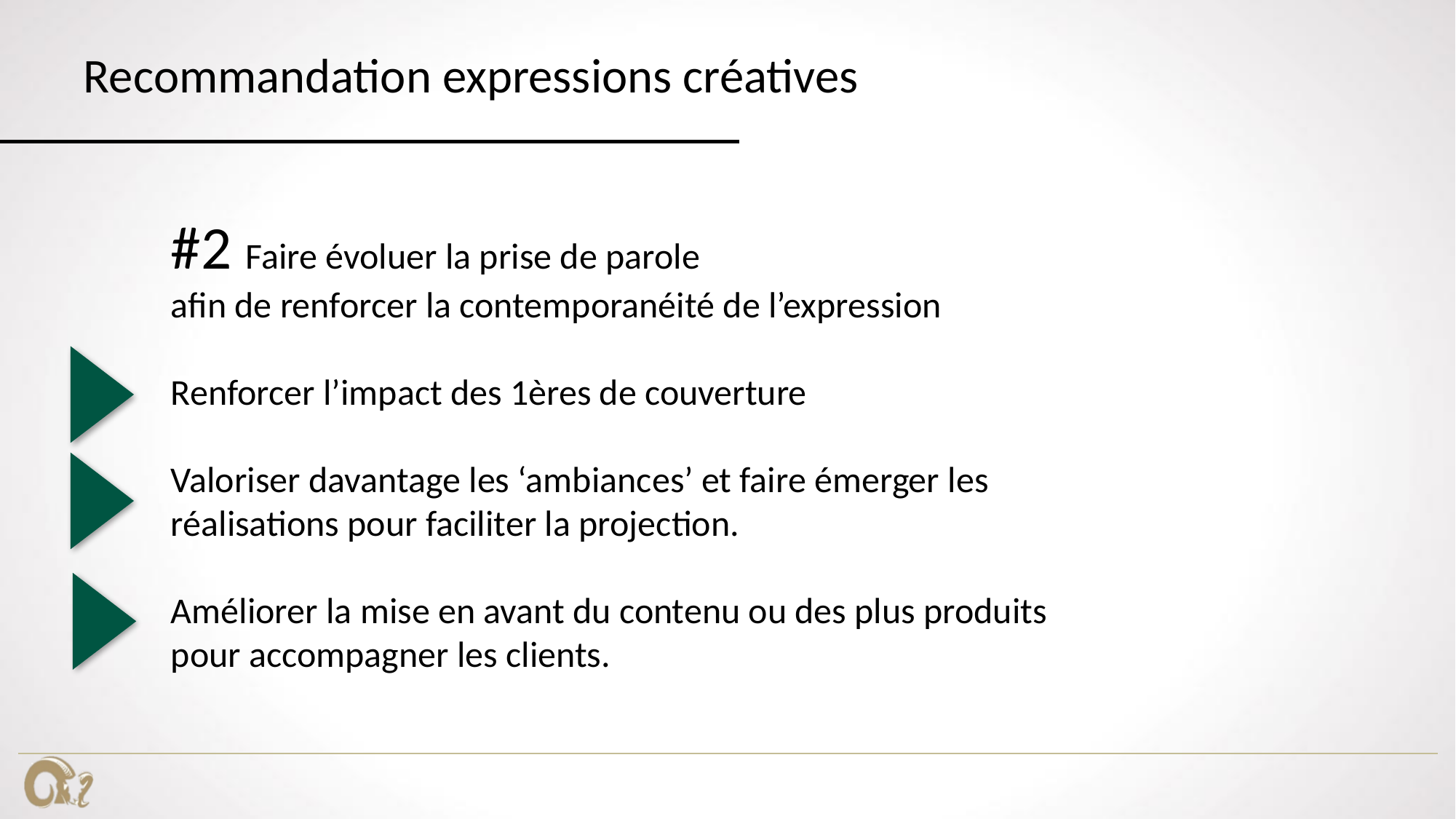

# Recommandation expressions créatives
#2 Faire évoluer la prise de parole
afin de renforcer la contemporanéité de l’expression
Renforcer l’impact des 1ères de couverture

Valoriser davantage les ‘ambiances’ et faire émerger les réalisations pour faciliter la projection.
Améliorer la mise en avant du contenu ou des plus produits pour accompagner les clients.